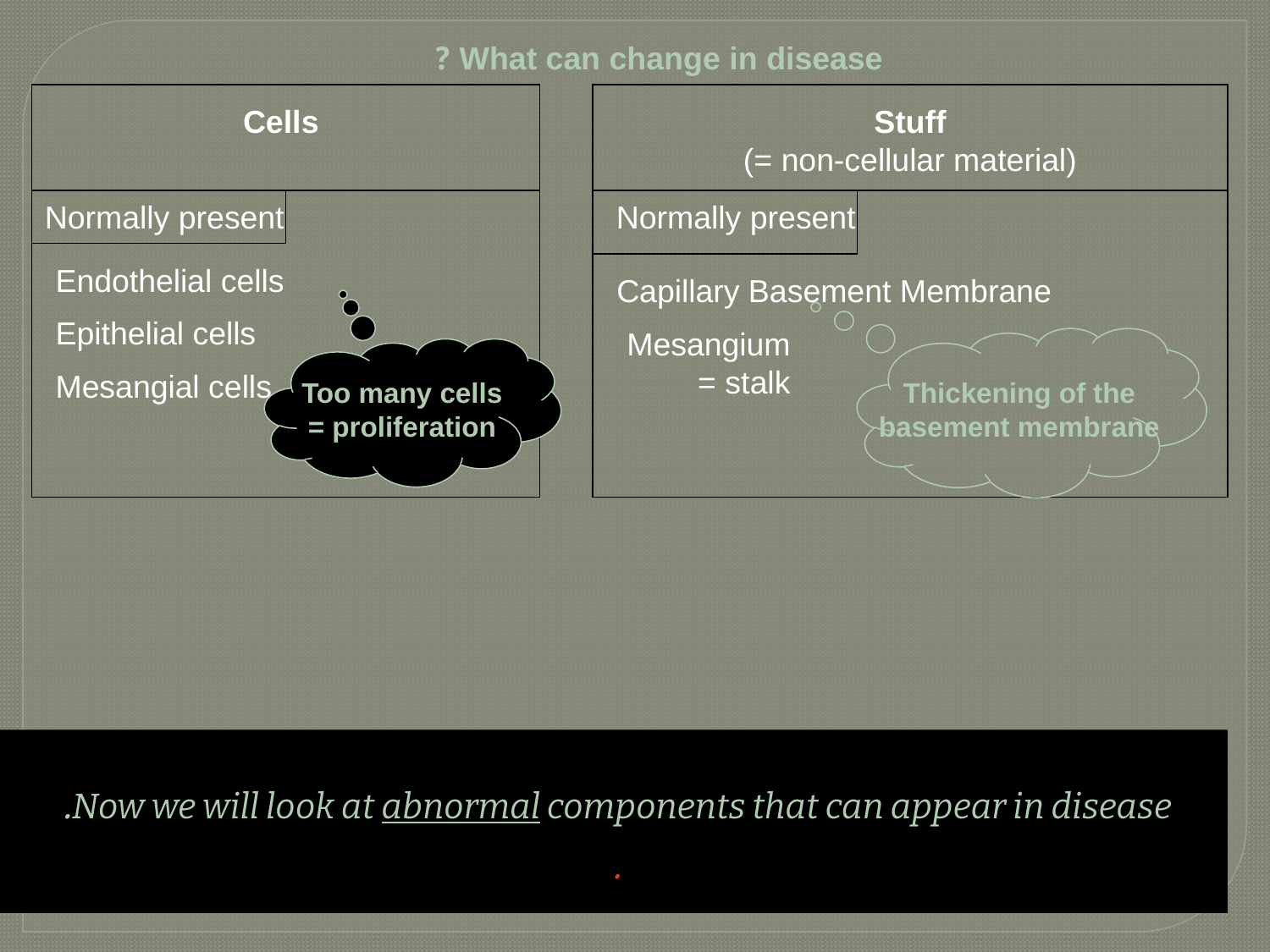

What can change in disease ?

Cells
Stuff
(= non-cellular material)
Normally present

Normally present
Endothelial cells
Capillary Basement Membrane
Epithelial cells
Mesangium
    = stalk
Thickening of the
basement membrane
Too many cells
= proliferation
Mesangial cells

Now we will look at abnormal components that can appear in disease.
.